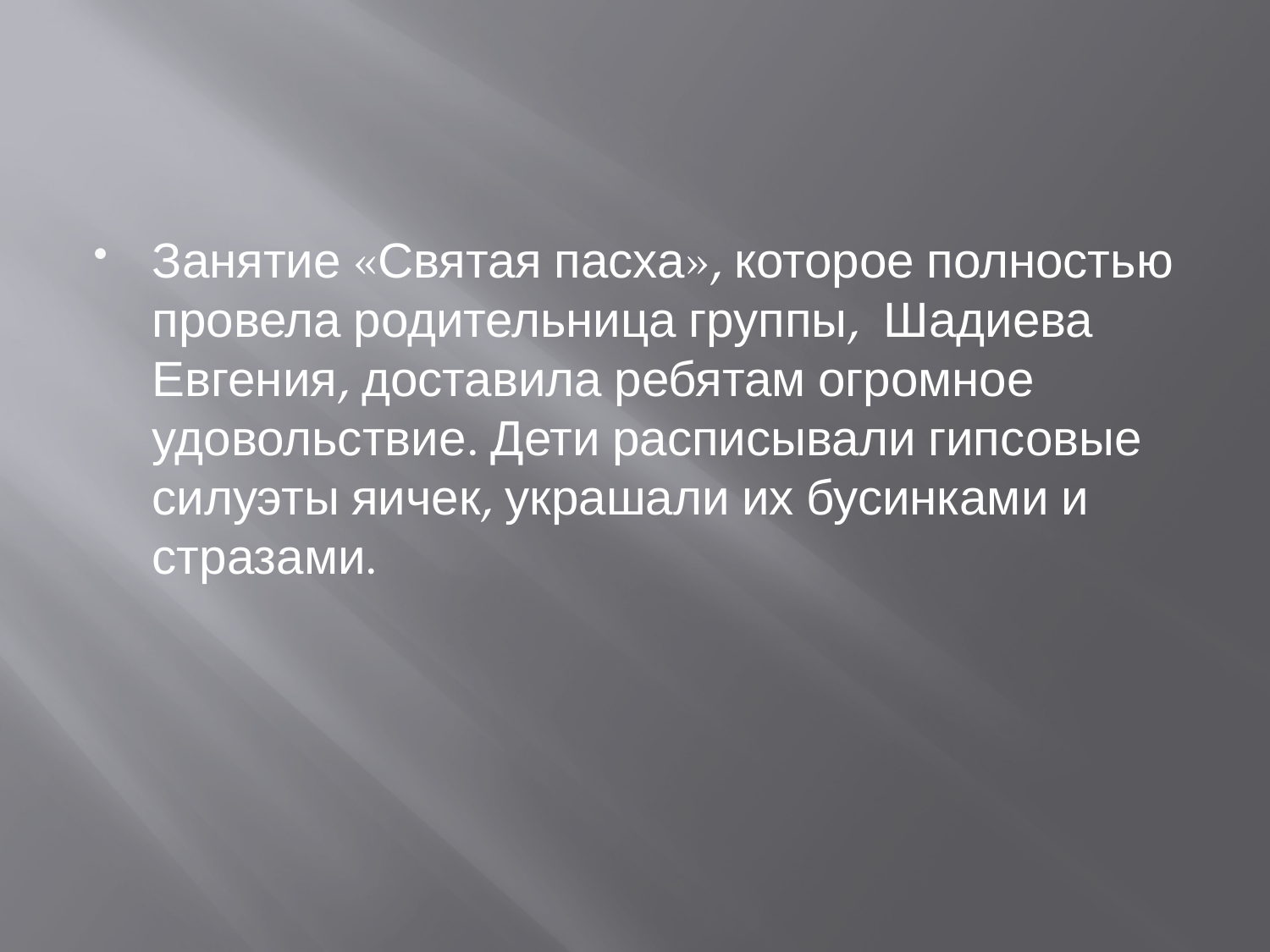

Занятие «Святая пасха», которое полностью провела родительница группы,  Шадиева Евгения, доставила ребятам огромное удовольствие. Дети расписывали гипсовые силуэты яичек, украшали их бусинками и стразами.